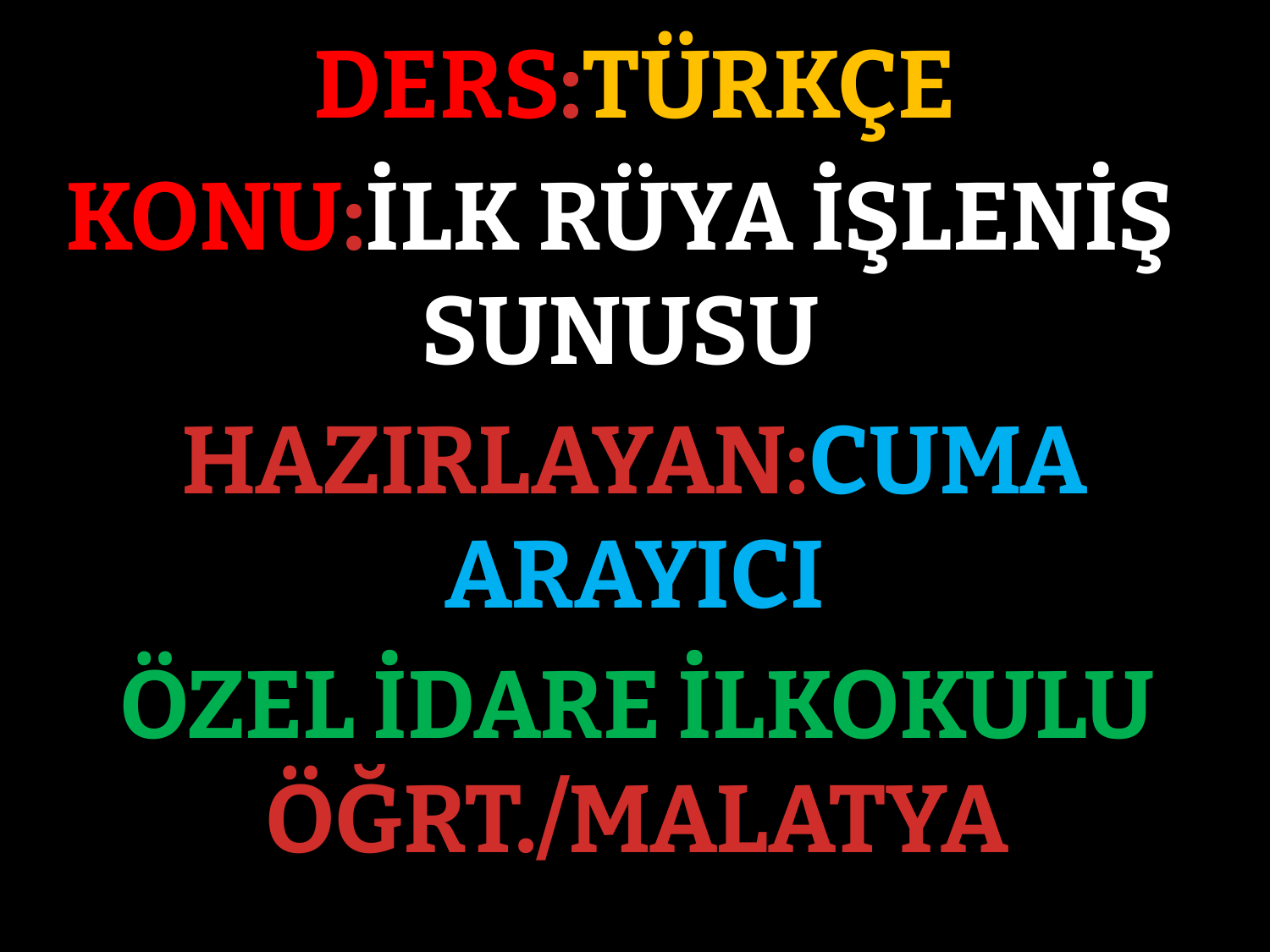

DERS:TÜRKÇE
KONU:İLK RÜYA İŞLENİŞ SUNUSU
HAZIRLAYAN:CUMA ARAYICI
ÖZEL İDARE İLKOKULU ÖĞRT./MALATYA